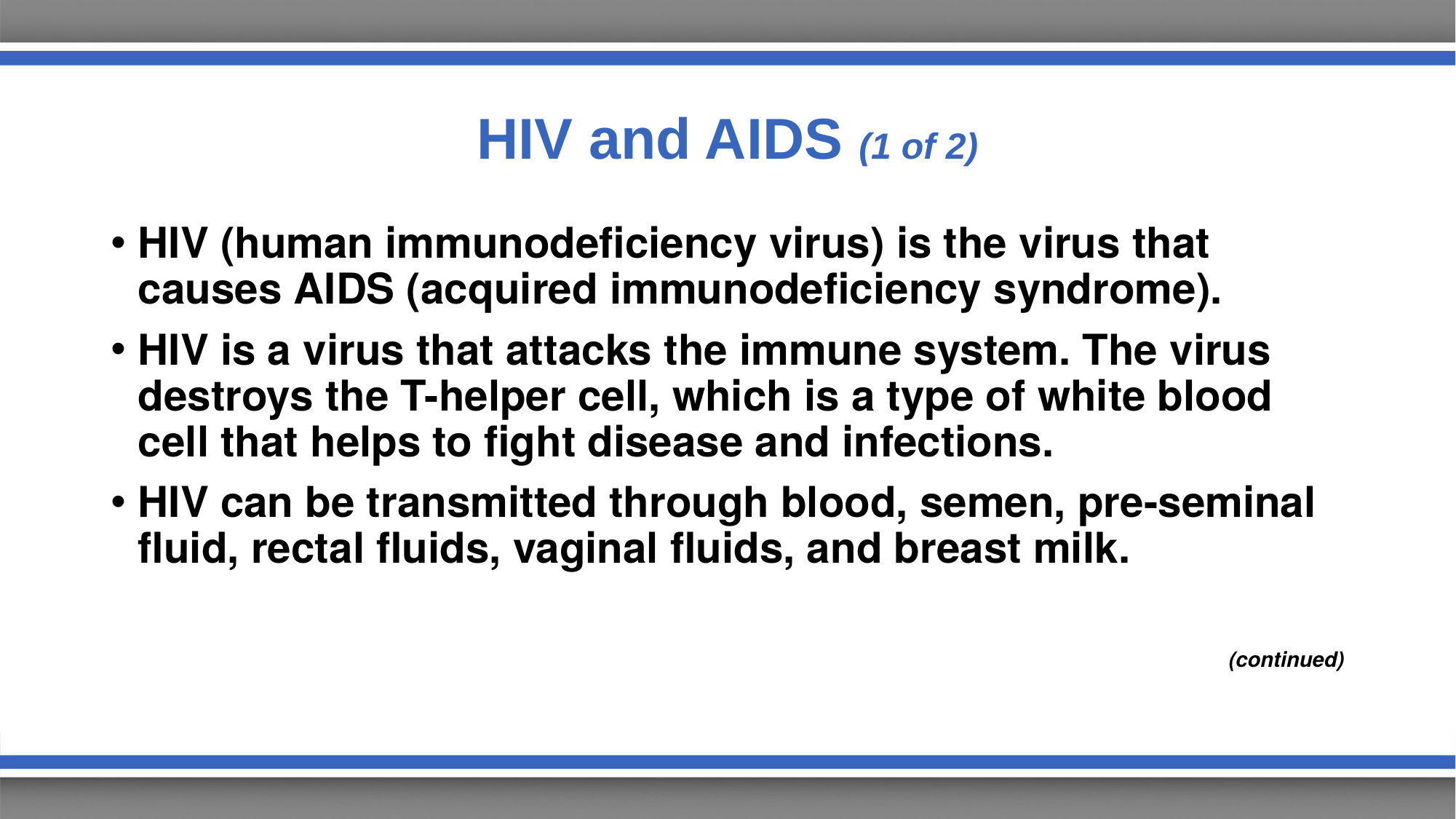

# HIV and AIDS (1 of 2)
HIV (human immunodeficiency virus) is the virus that causes AIDS (acquired immunodeficiency syndrome).
HIV is a virus that attacks the immune system. The virus destroys the T-helper cell, which is a type of white blood cell that helps to fight disease and infections.
HIV can be transmitted through blood, semen, pre-seminal fluid, rectal fluids, vaginal fluids, and breast milk.

(continued)